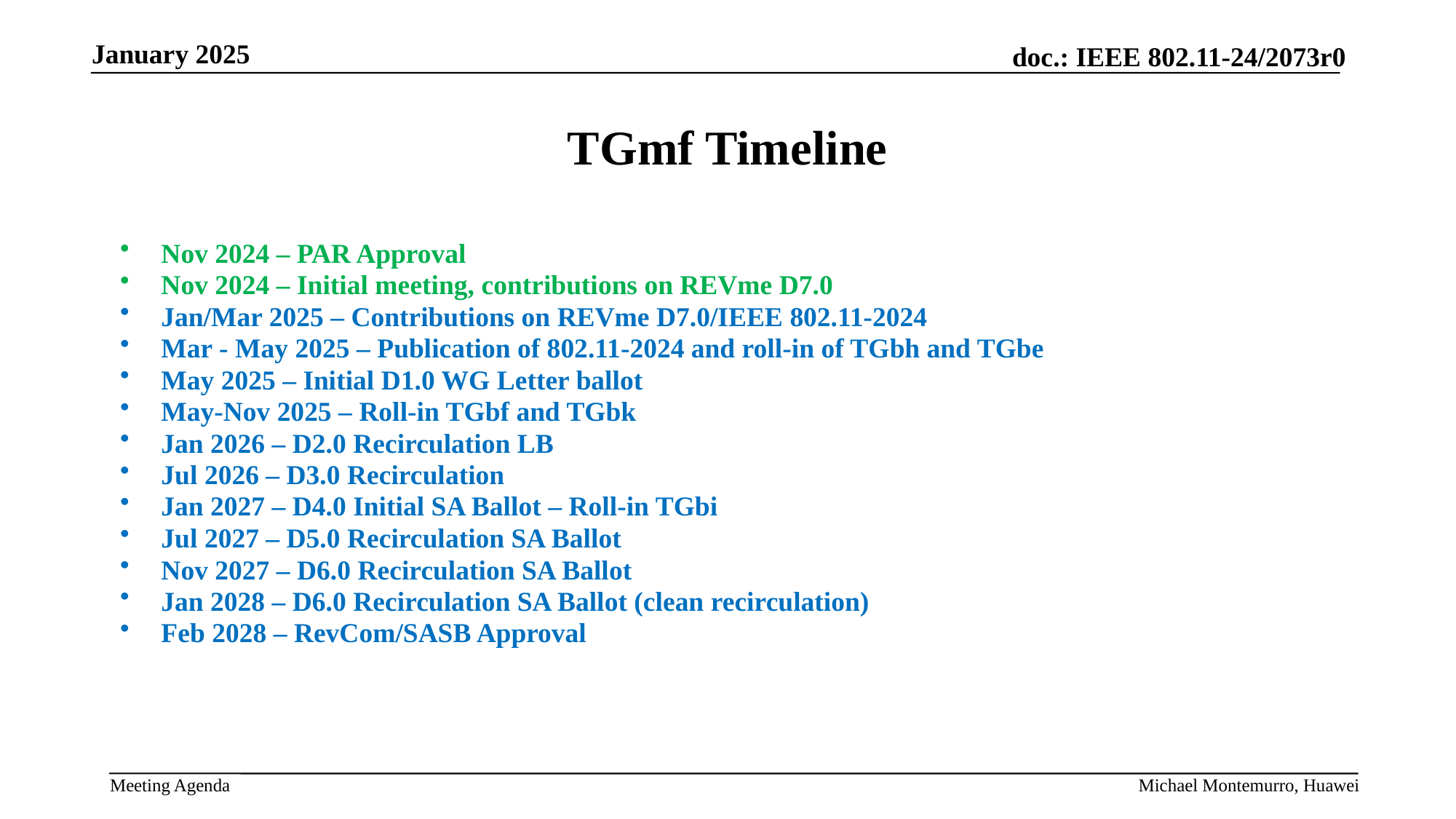

# TGmf Timeline
Nov 2024 – PAR Approval
Nov 2024 – Initial meeting, contributions on REVme D7.0
Jan/Mar 2025 – Contributions on REVme D7.0/IEEE 802.11-2024
Mar - May 2025 – Publication of 802.11-2024 and roll-in of TGbh and TGbe
May 2025 – Initial D1.0 WG Letter ballot
May-Nov 2025 – Roll-in TGbf and TGbk
Jan 2026 – D2.0 Recirculation LB
Jul 2026 – D3.0 Recirculation
Jan 2027 – D4.0 Initial SA Ballot – Roll-in TGbi
Jul 2027 – D5.0 Recirculation SA Ballot
Nov 2027 – D6.0 Recirculation SA Ballot
Jan 2028 – D6.0 Recirculation SA Ballot (clean recirculation)
Feb 2028 – RevCom/SASB Approval
Michael Montemurro, Huawei